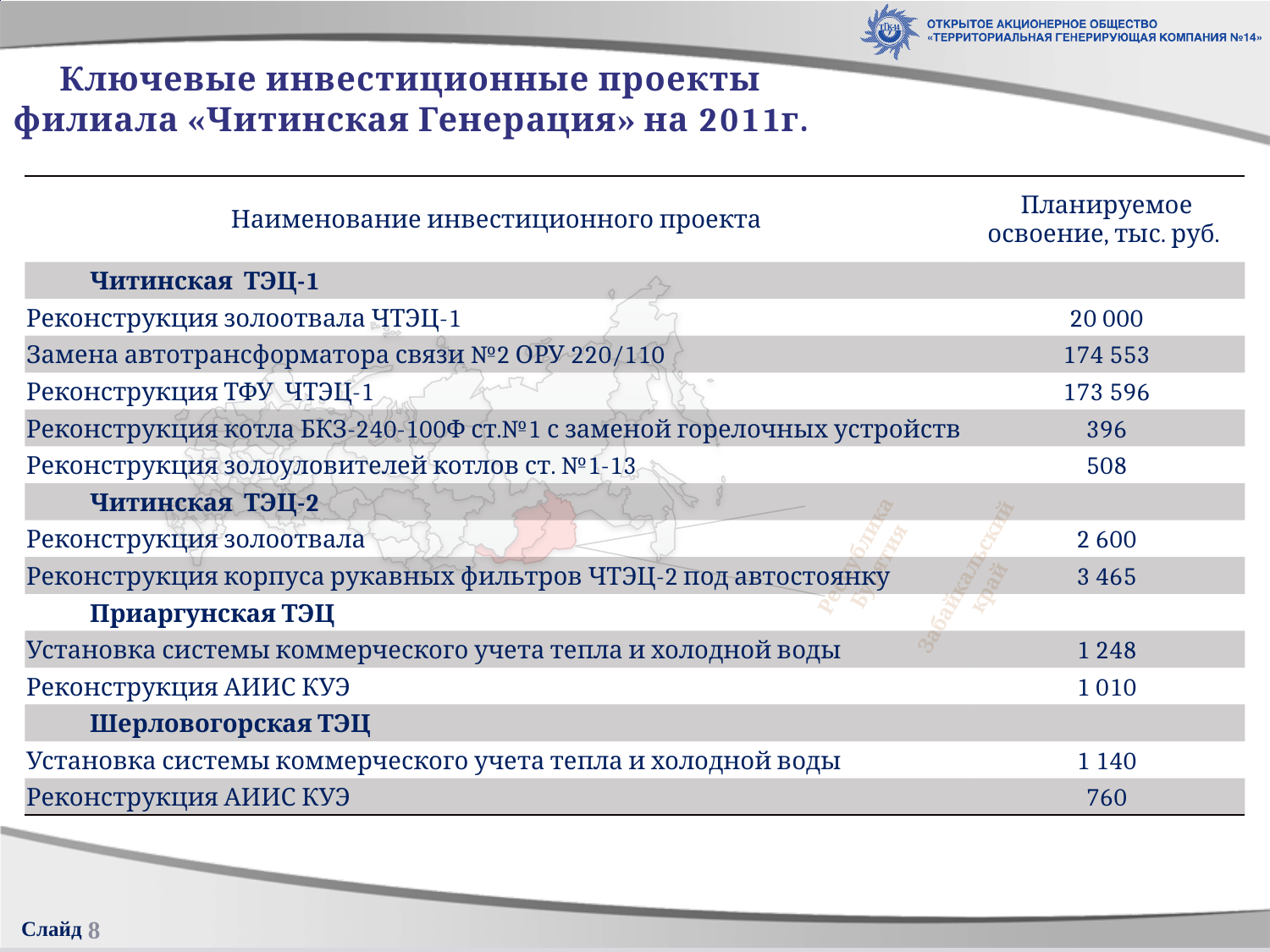

[unsupported chart]

[unsupported chart]

[unsupported chart]

[unsupported chart]

# Ключевые инвестиционные проекты филиала «Читинская Генерация» на 2011г.
| Наименование инвестиционного проекта | Планируемое освоение, тыс. руб. |
| --- | --- |
| Читинская ТЭЦ-1 |  |
| Реконструкция золоотвала ЧТЭЦ-1 | 20 000 |
| Замена автотрансформатора связи №2 ОРУ 220/110 | 174 553 |
| Реконструкция ТФУ ЧТЭЦ-1 | 173 596 |
| Реконструкция котла БКЗ-240-100Ф ст.№1 с заменой горелочных устройств | 396 |
| Реконструкция золоуловителей котлов ст. №1-13 | 508 |
| Читинская ТЭЦ-2 |  |
| Реконструкция золоотвала | 2 600 |
| Реконструкция корпуса рукавных фильтров ЧТЭЦ-2 под автостоянку | 3 465 |
| Приаргунская ТЭЦ |  |
| Установка системы коммерческого учета тепла и холодной воды | 1 248 |
| Реконструкция АИИС КУЭ | 1 010 |
| Шерловогорская ТЭЦ |  |
| Установка системы коммерческого учета тепла и холодной воды | 1 140 |
| Реконструкция АИИС КУЭ | 760 |
8